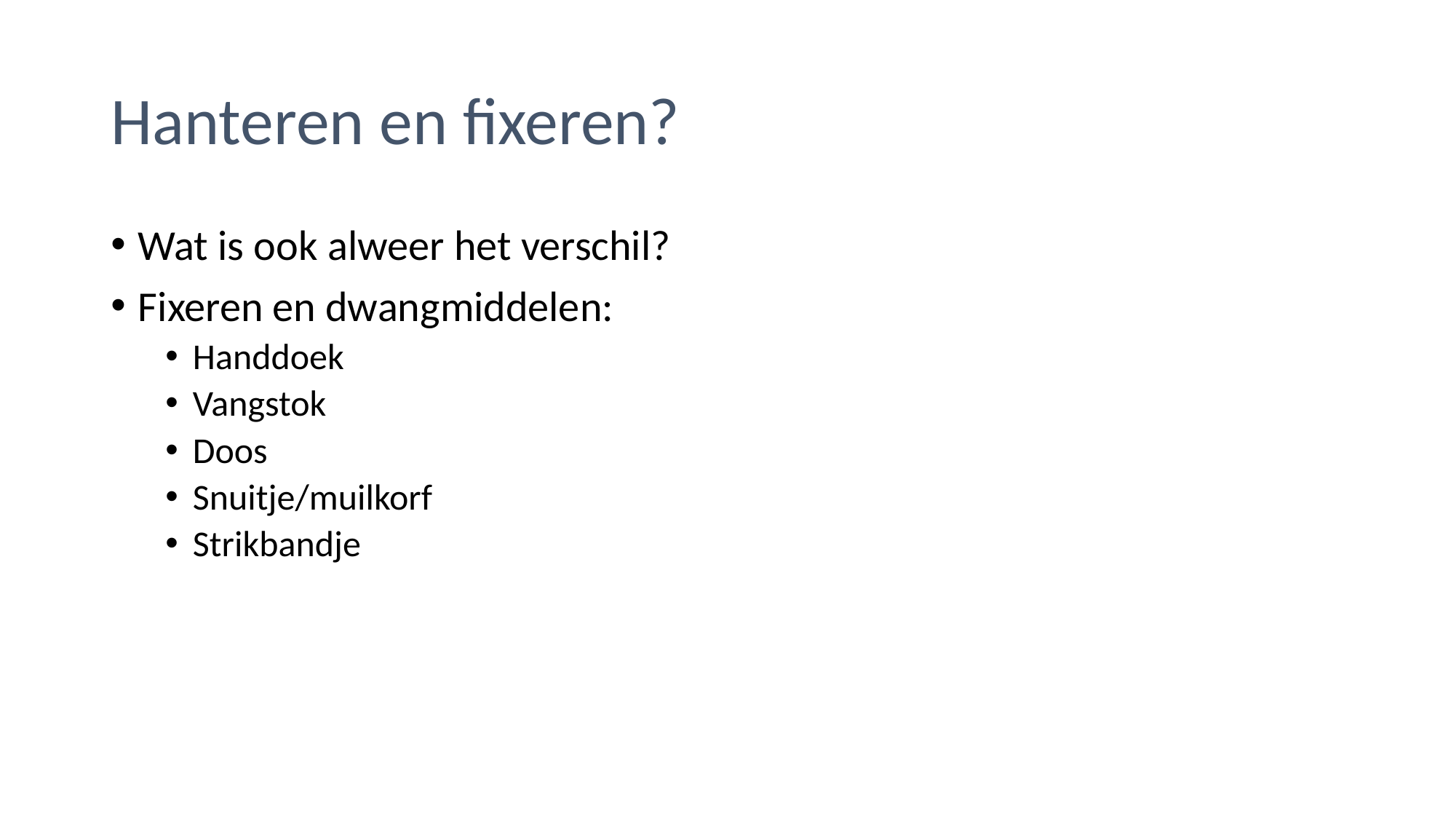

# Hanteren en fixeren?
Wat is ook alweer het verschil?
Fixeren en dwangmiddelen:
Handdoek
Vangstok
Doos
Snuitje/muilkorf
Strikbandje